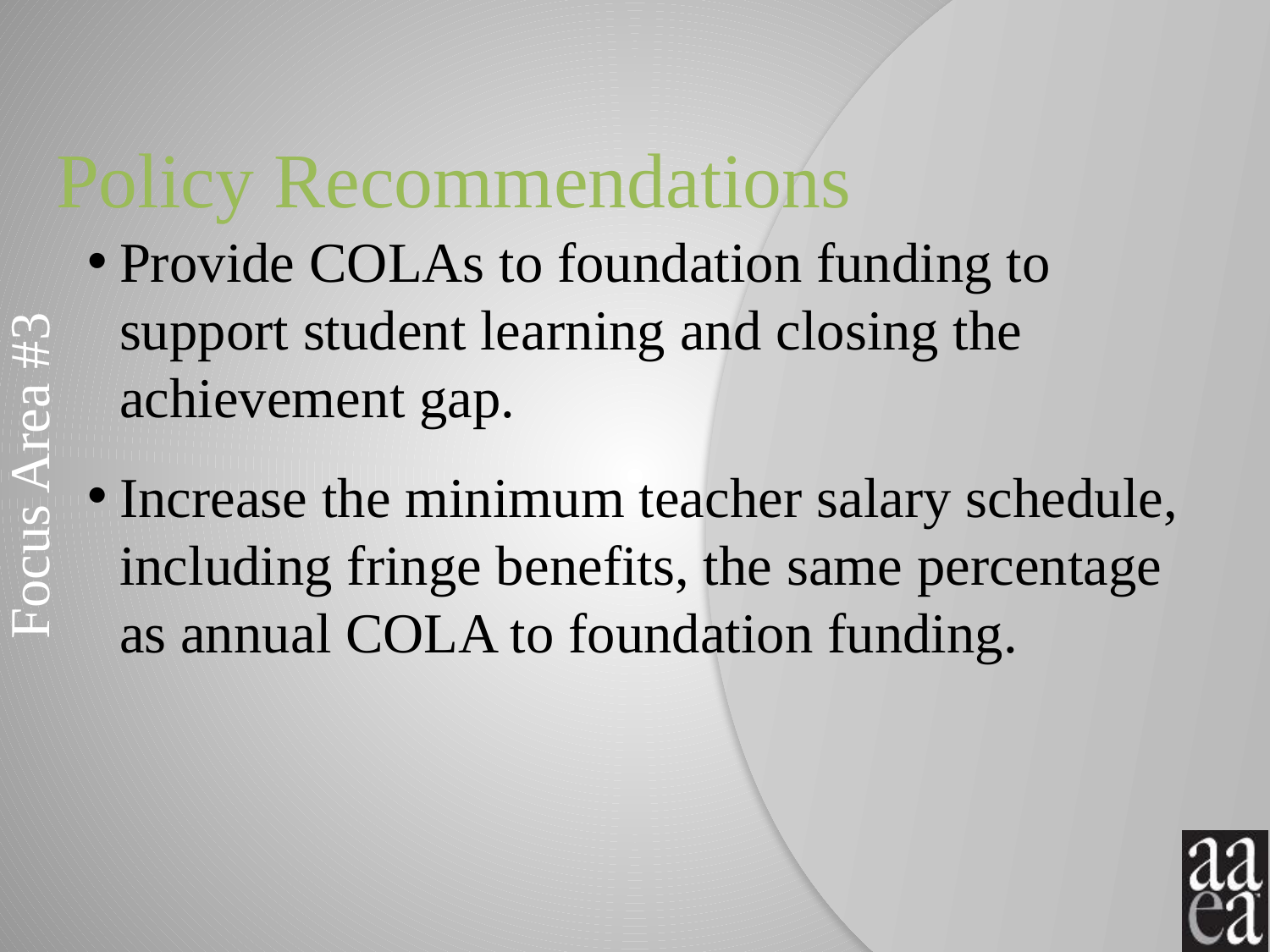

# Policy Recommendations
Provide COLAs to foundation funding to support student learning and closing the achievement gap.
Increase the minimum teacher salary schedule, including fringe benefits, the same percentage as annual COLA to foundation funding.
Focus Area #3